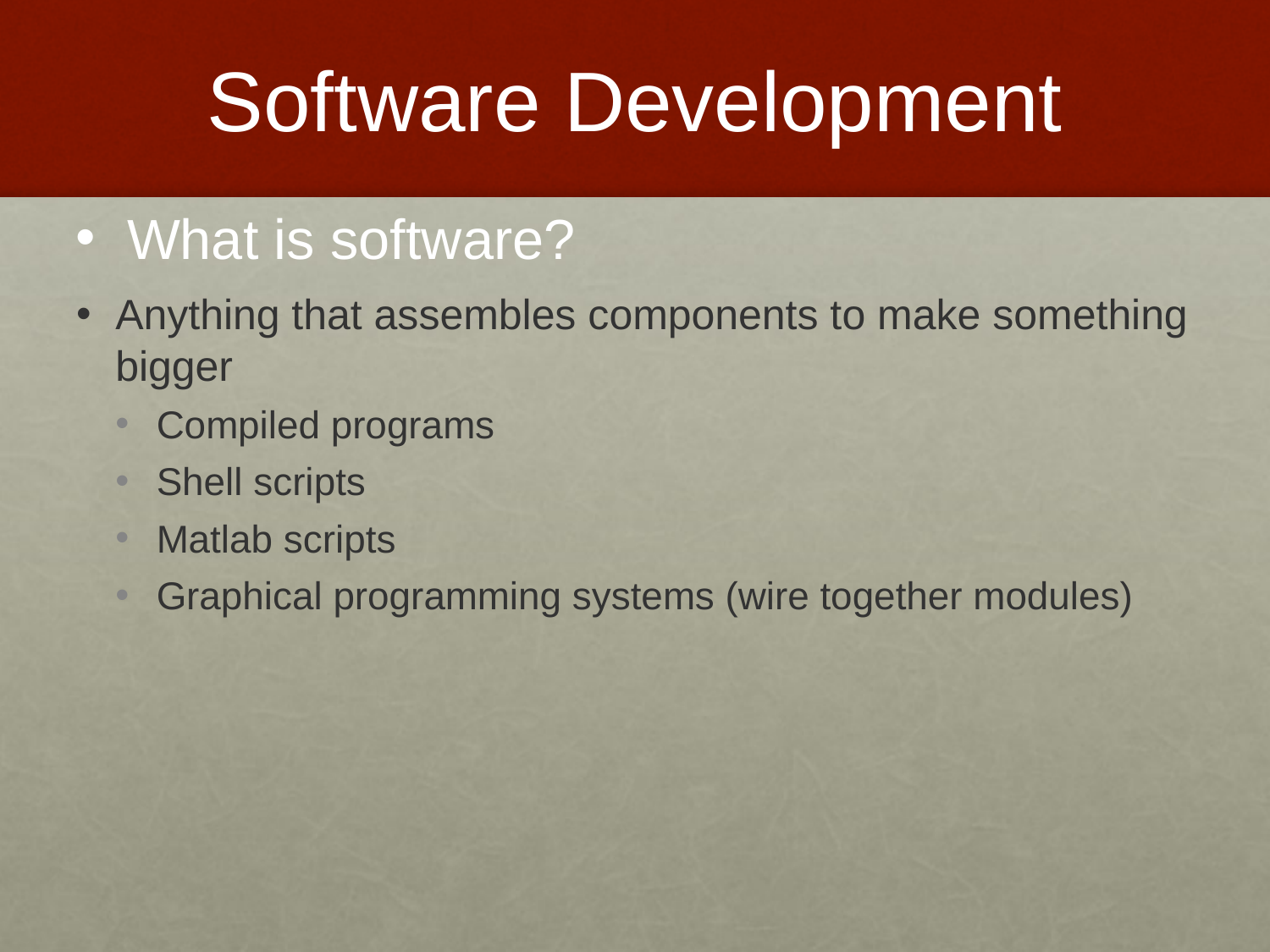

# Software Development
  What is software?
Anything that assembles components to make something bigger
Compiled programs
Shell scripts
Matlab scripts
Graphical programming systems (wire together modules)